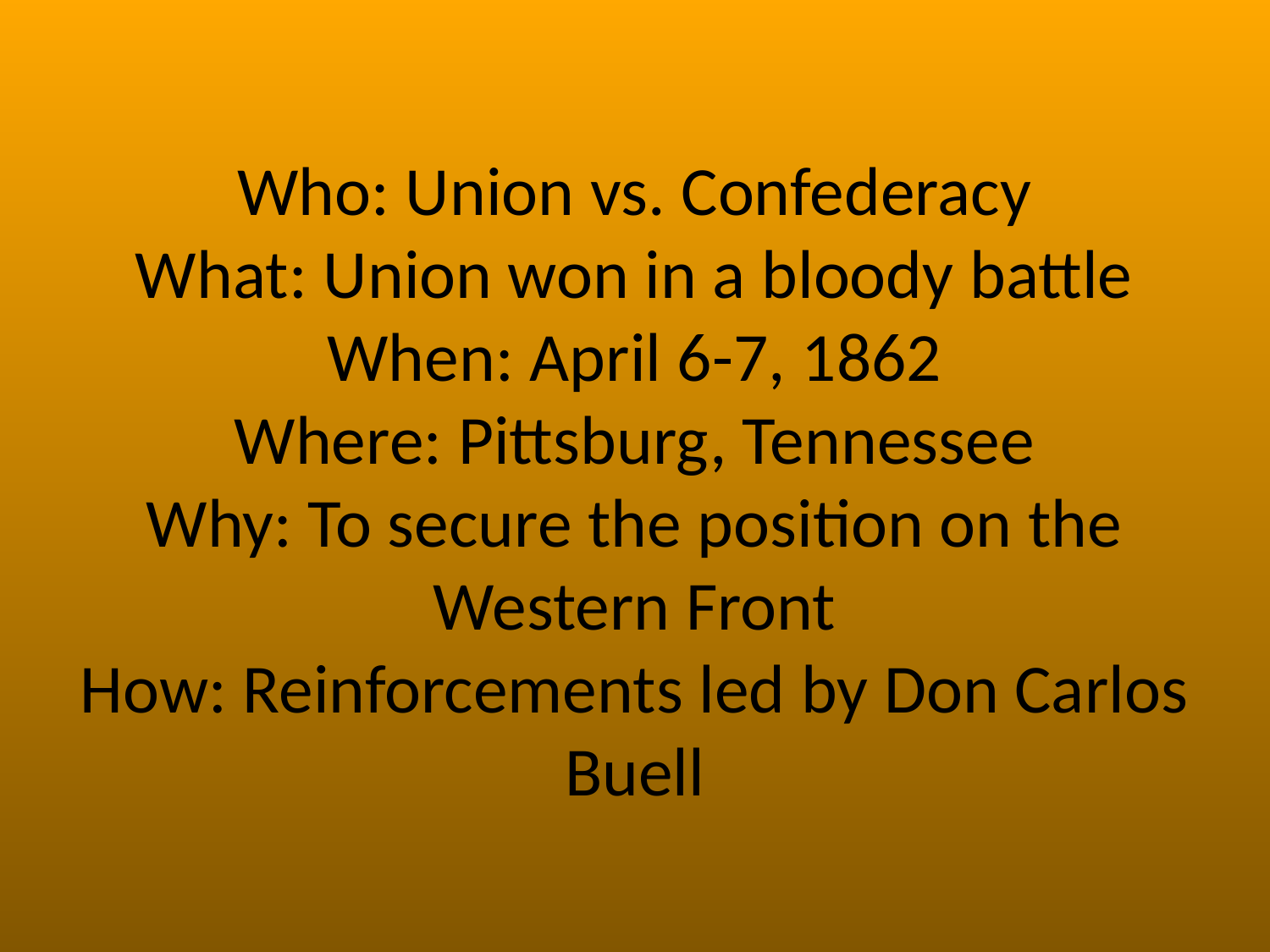

# Who: Union vs. Confederacy What: Union won in a bloody battle When: April 6-7, 1862 Where: Pittsburg, Tennessee Why: To secure the position on the Western Front How: Reinforcements led by Don Carlos Buell